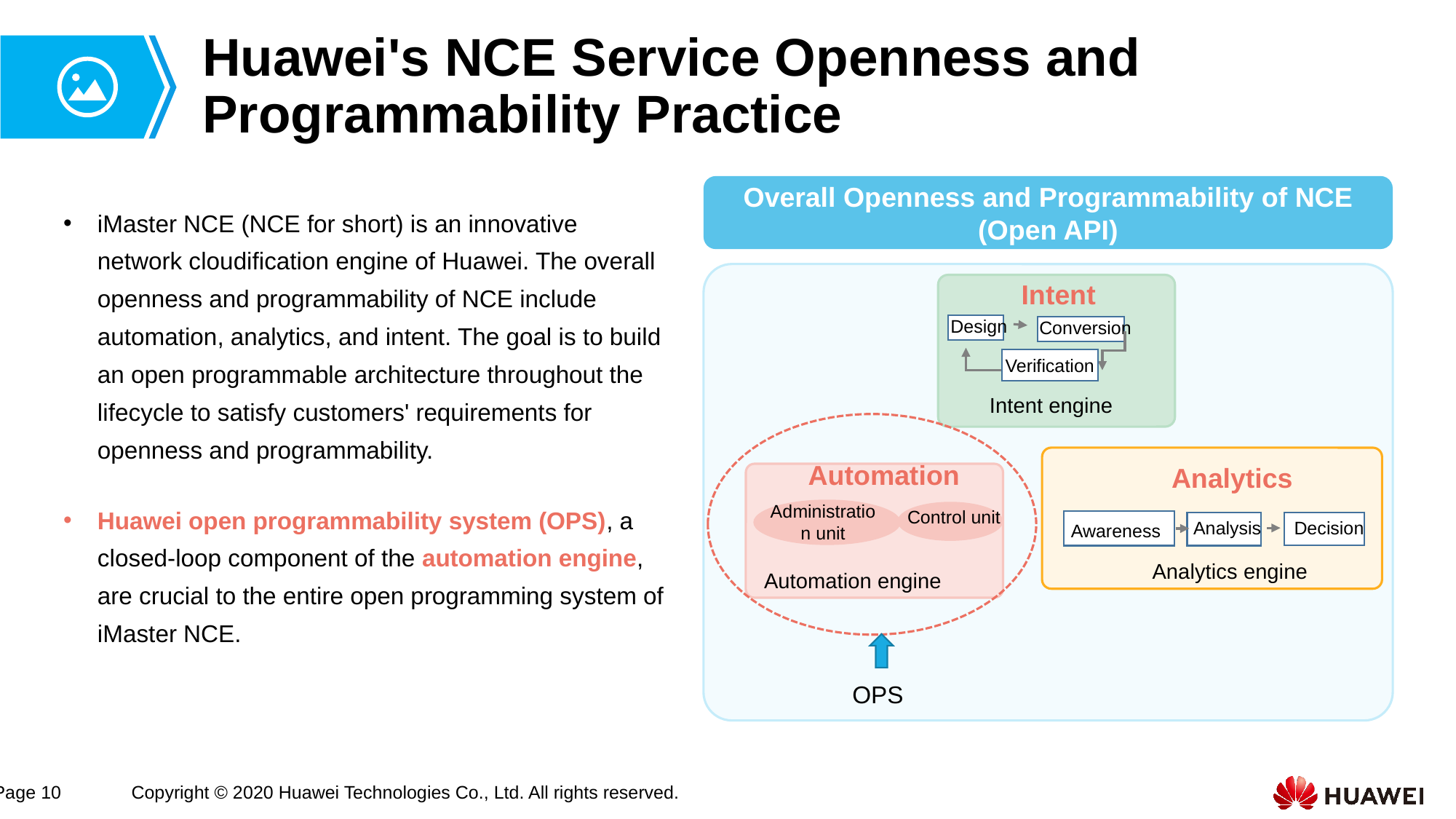

# Huawei's NCE Service Openness and Programmability Practice
Overall Openness and Programmability of NCE (Open API)
iMaster NCE (NCE for short) is an innovative network cloudification engine of Huawei. The overall openness and programmability of NCE include automation, analytics, and intent. The goal is to build an open programmable architecture throughout the lifecycle to satisfy customers' requirements for openness and programmability.

Intent

Design

Conversion

Verification

Intent engine

Automation
Analytics

Huawei open programmability system (OPS), a closed-loop component of the automation engine, are crucial to the entire open programming system of iMaster NCE.

Administration unit

Control unit

Awareness
Analysis
Decision

Analytics engine
Automation engine

OPS